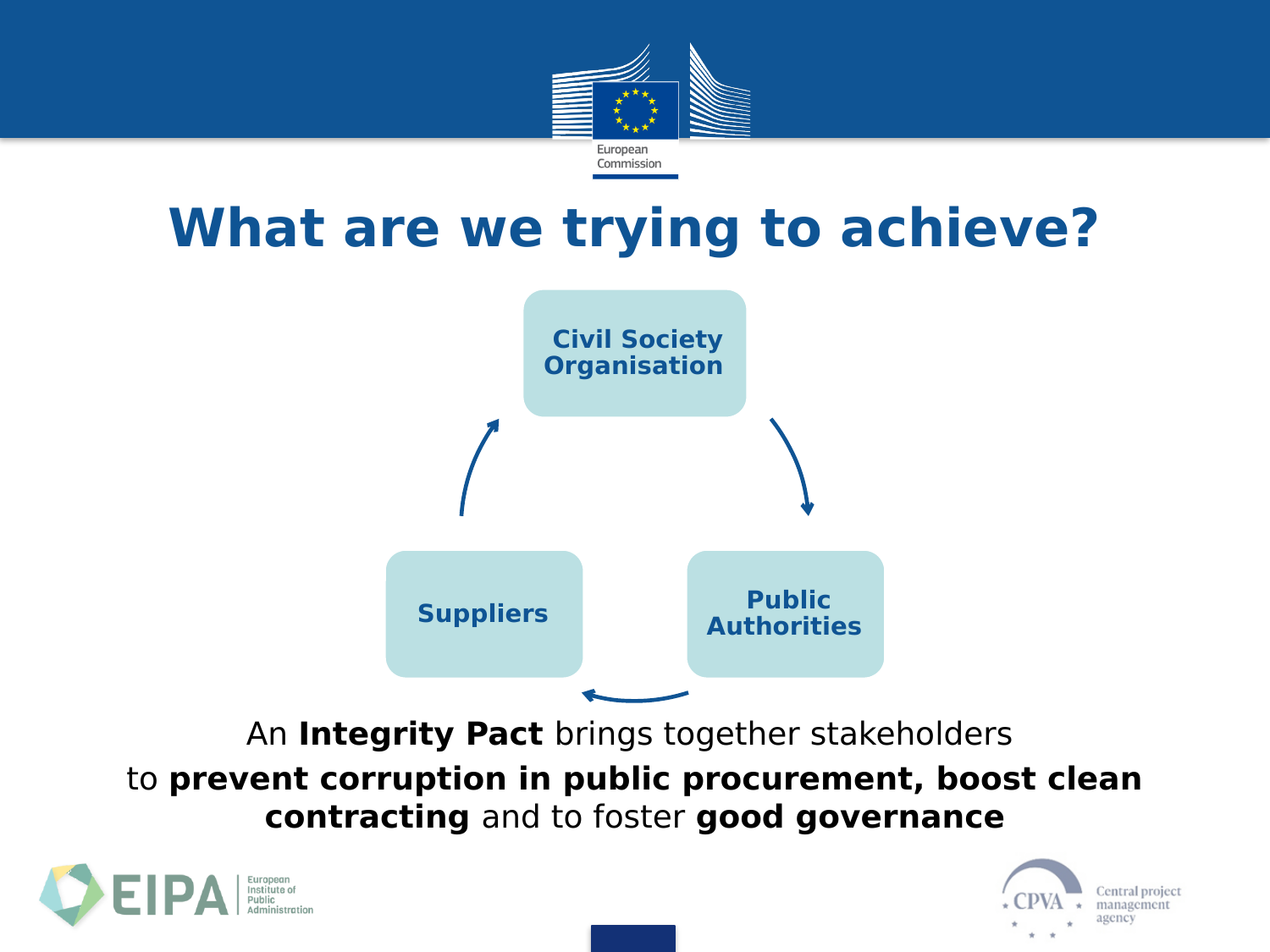

# What are we trying to achieve?
Civil Society Organisation
Public Authorities
Suppliers
An Integrity Pact brings together stakeholders
to prevent corruption in public procurement, boost clean contracting and to foster good governance